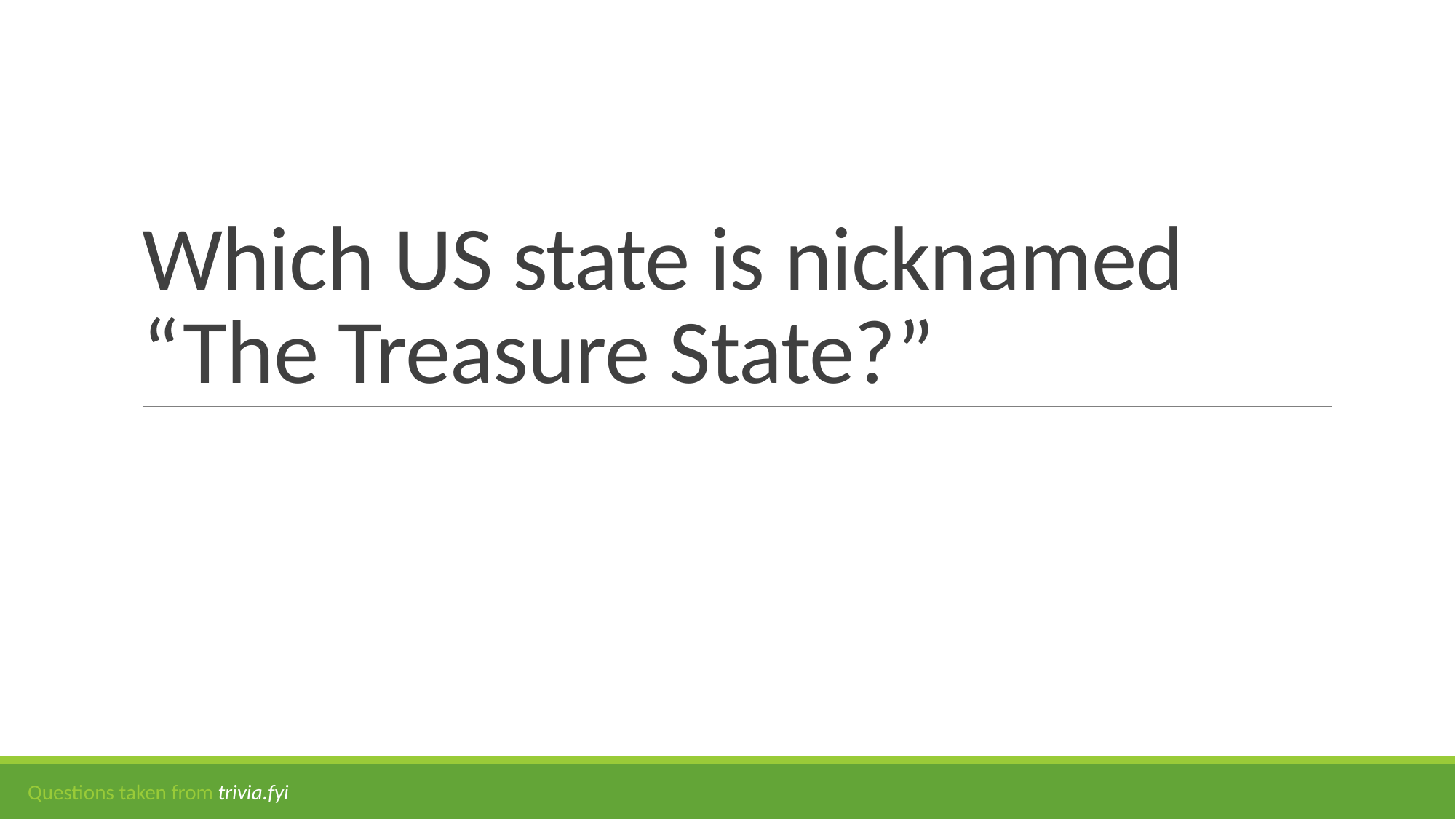

# Which US state is nicknamed “The Treasure State?”